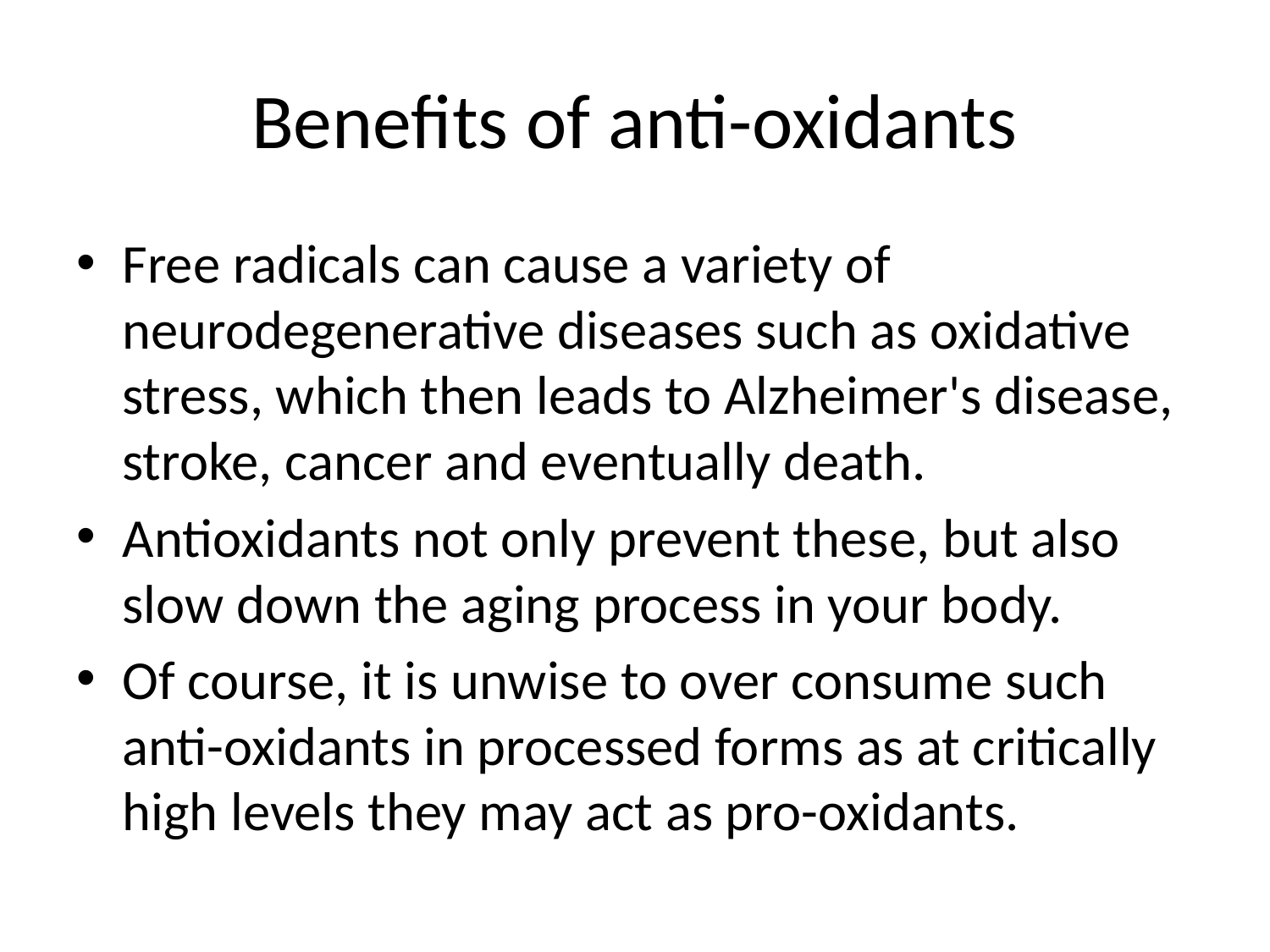

# Benefits of anti-oxidants
Free radicals can cause a variety of neurodegenerative diseases such as oxidative stress, which then leads to Alzheimer's disease, stroke, cancer and eventually death.
Antioxidants not only prevent these, but also slow down the aging process in your body.
Of course, it is unwise to over consume such anti-oxidants in processed forms as at critically high levels they may act as pro-oxidants.